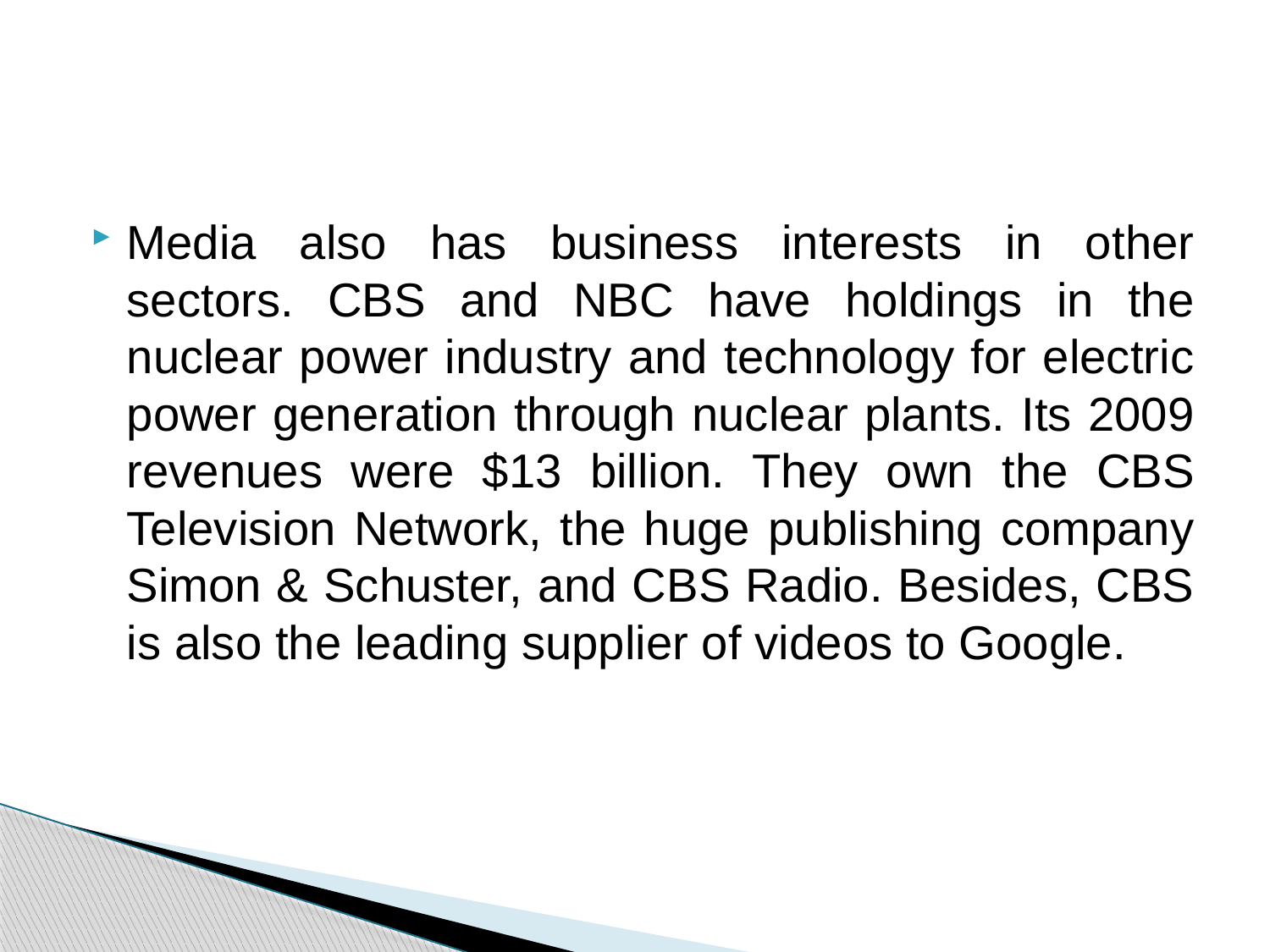

#
Media also has business interests in other sectors. CBS and NBC have holdings in the nuclear power industry and technology for electric power generation through nuclear plants. Its 2009 revenues were $13 billion. They own the CBS Television Network, the huge publishing company Simon & Schuster, and CBS Radio. Besides, CBS is also the leading supplier of videos to Google.